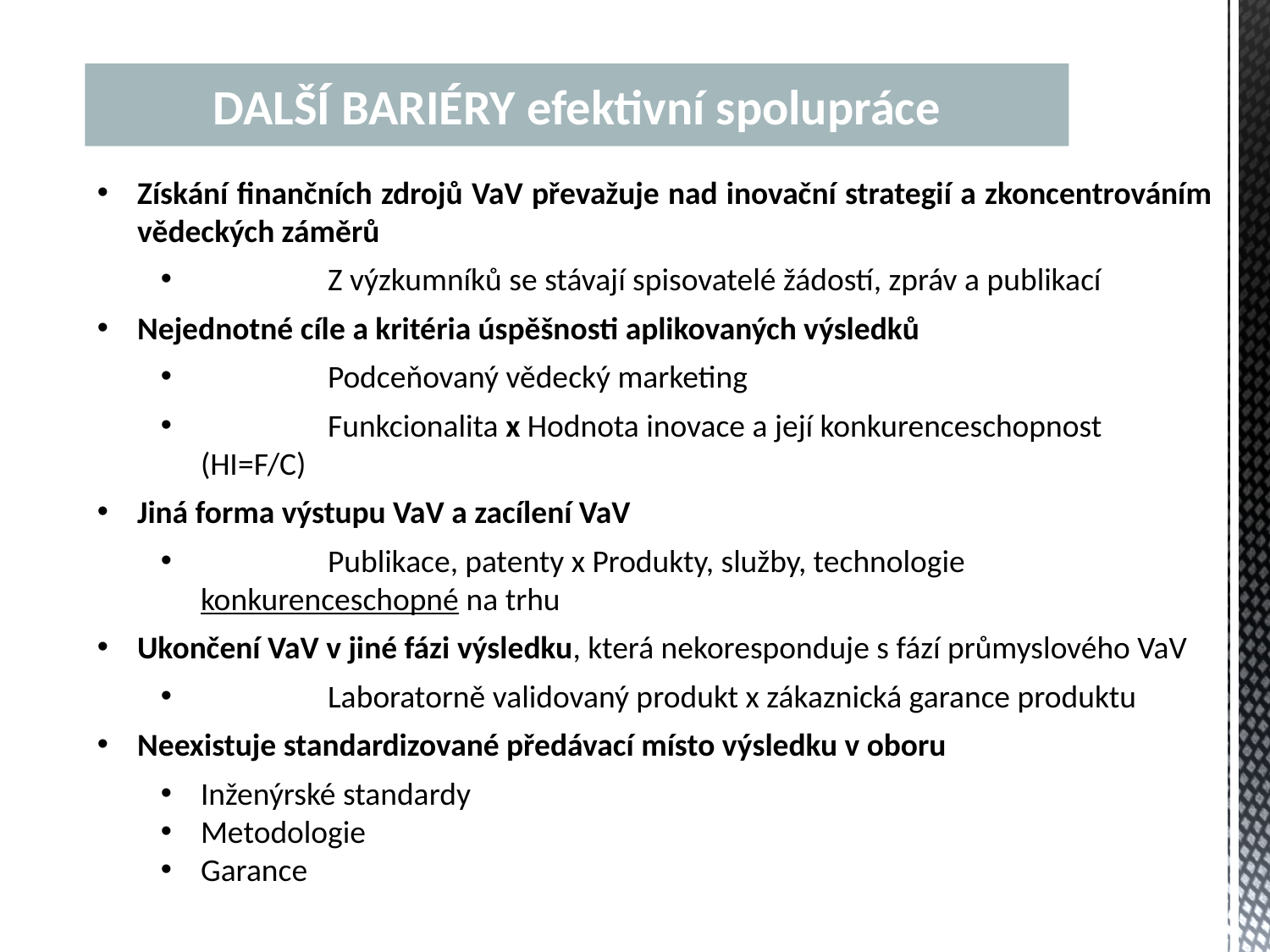

# DALŠÍ BARIÉRY efektivní spolupráce
Získání finančních zdrojů VaV převažuje nad inovační strategií a zkoncentrováním vědeckých záměrů
	Z výzkumníků se stávají spisovatelé žádostí, zpráv a publikací
Nejednotné cíle a kritéria úspěšnosti aplikovaných výsledků
	Podceňovaný vědecký marketing
	Funkcionalita x Hodnota inovace a její konkurenceschopnost (HI=F/C)
Jiná forma výstupu VaV a zacílení VaV
	Publikace, patenty x Produkty, služby, technologie konkurenceschopné na trhu
Ukončení VaV v jiné fázi výsledku, která nekoresponduje s fází průmyslového VaV
	Laboratorně validovaný produkt x zákaznická garance produktu
Neexistuje standardizované předávací místo výsledku v oboru
Inženýrské standardy
Metodologie
Garance